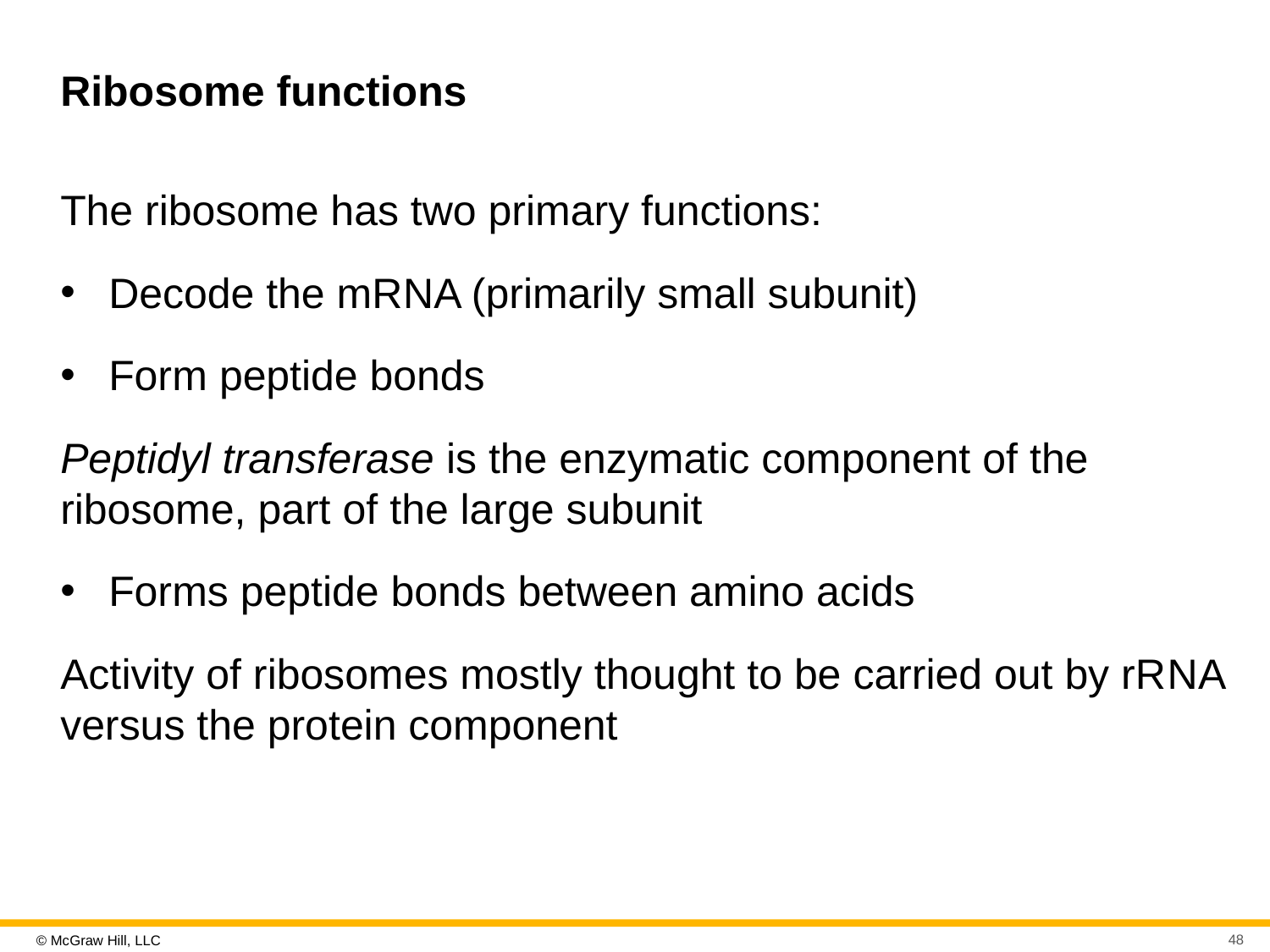

# Ribosome functions
The ribosome has two primary functions:
Decode the mR N A (primarily small subunit)
Form peptide bonds
Peptidyl transferase is the enzymatic component of the ribosome, part of the large subunit
Forms peptide bonds between amino acids
Activity of ribosomes mostly thought to be carried out by rR N A versus the protein component
48